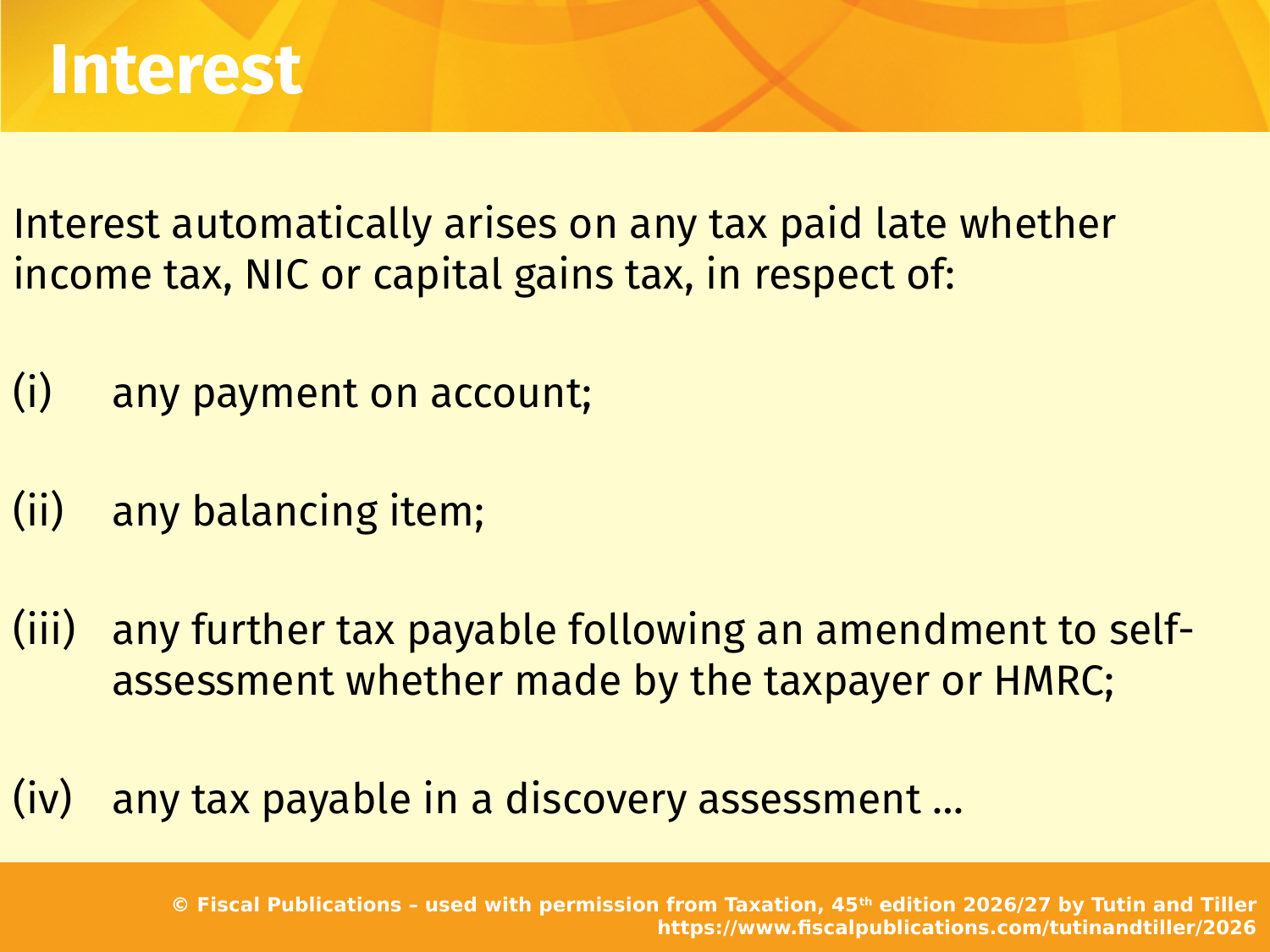

# Interest

Interest automatically arises on any tax paid late whether income tax, NIC or capital gains tax, in respect of:

(i)	any payment on account;

(ii)	any balancing item;

(iii)	any further tax payable following an amendment to self-assessment whether made by the taxpayer or HMRC;

(iv)	any tax payable in a discovery assessment …